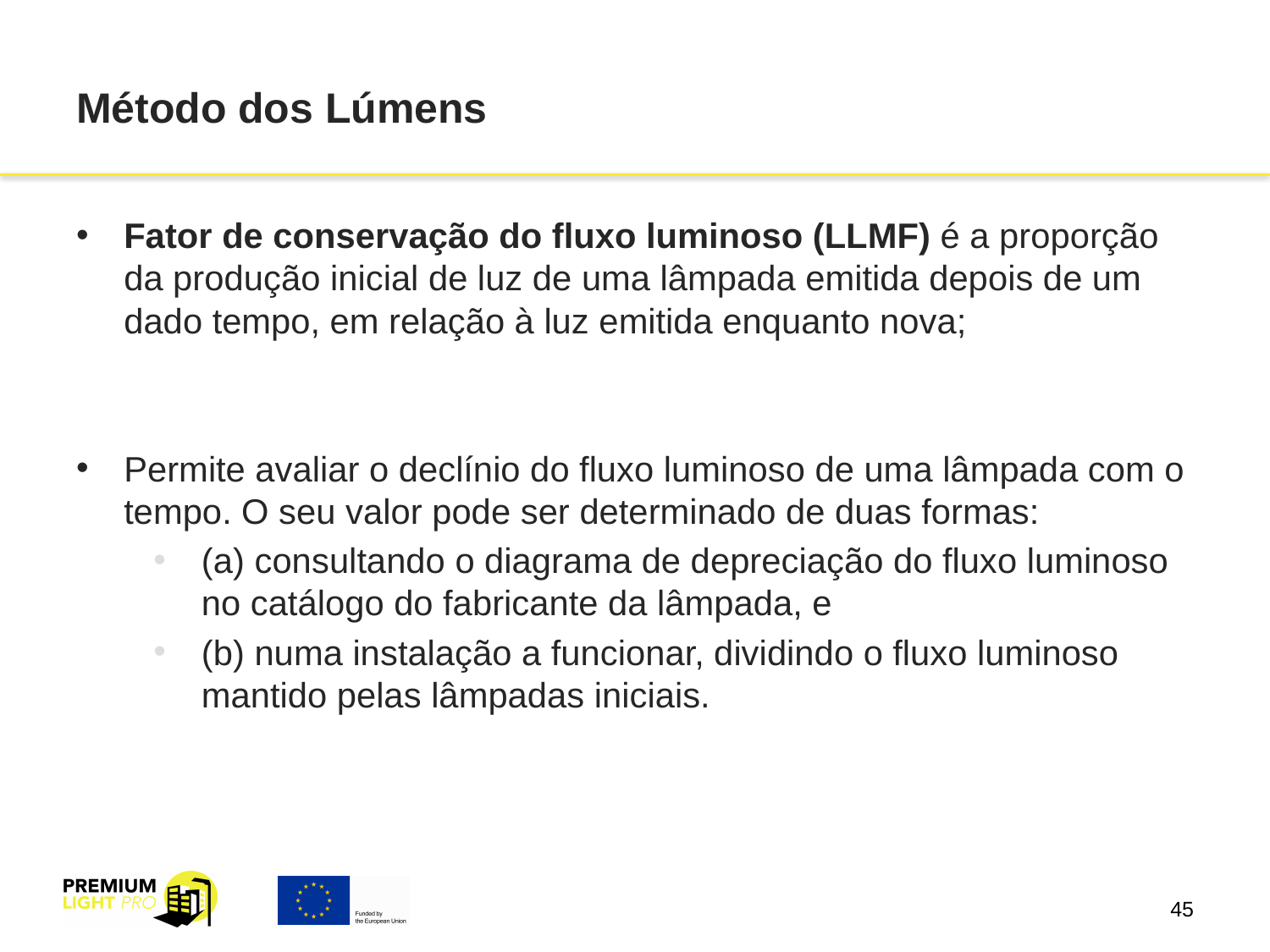

# Método dos Lúmens
Fator de conservação do fluxo luminoso (LLMF) é a proporção da produção inicial de luz de uma lâmpada emitida depois de um dado tempo, em relação à luz emitida enquanto nova;

Permite avaliar o declínio do fluxo luminoso de uma lâmpada com o tempo. O seu valor pode ser determinado de duas formas:
(a) consultando o diagrama de depreciação do fluxo luminoso no catálogo do fabricante da lâmpada, e
(b) numa instalação a funcionar, dividindo o fluxo luminoso mantido pelas lâmpadas iniciais.